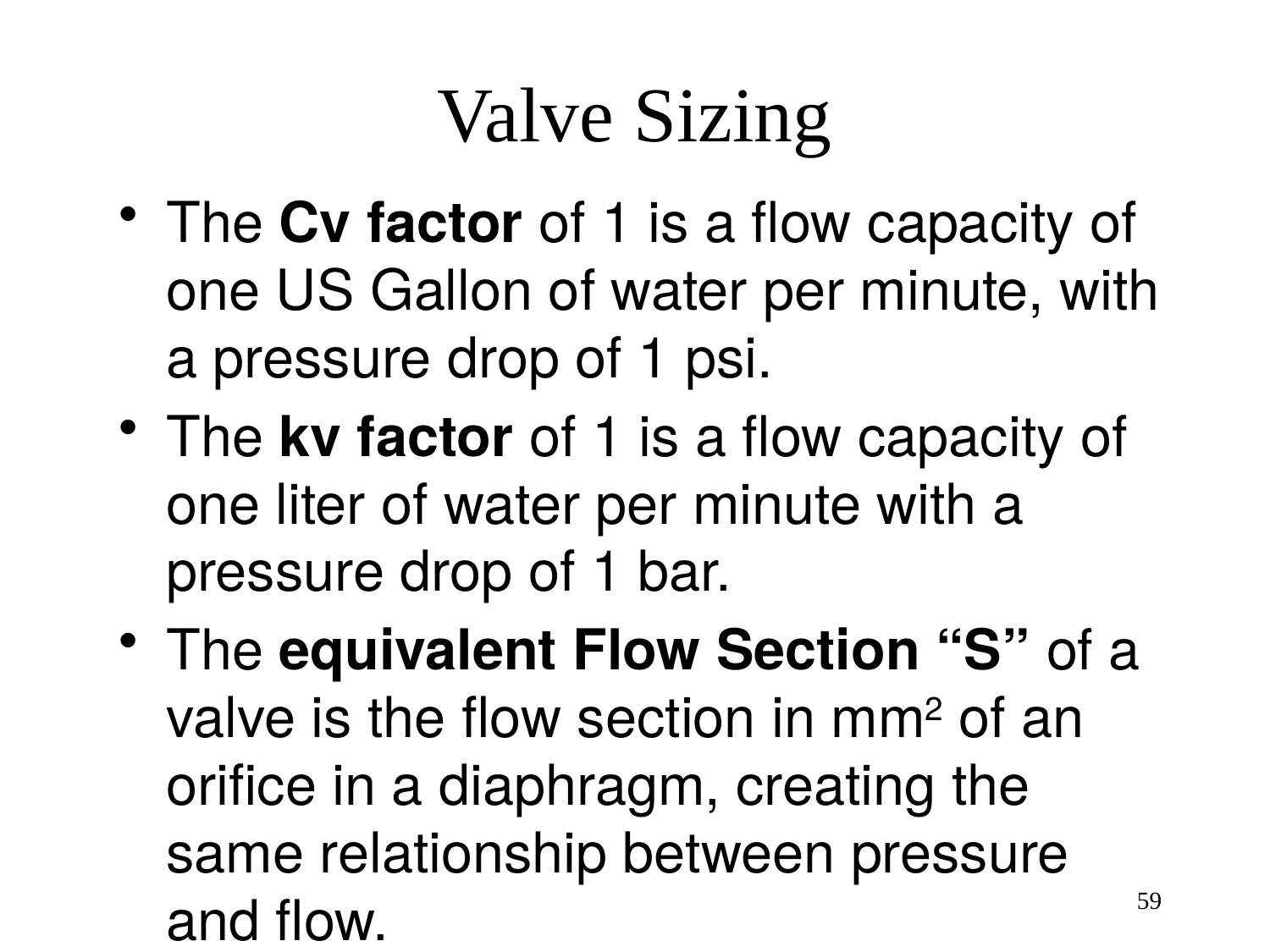

# Valve Sizing
The Cv factor of 1 is a flow capacity of one US Gallon of water per minute, with a pressure drop of 1 psi.
The kv factor of 1 is a flow capacity of one liter of water per minute with a pressure drop of 1 bar.
The equivalent Flow Section “S” of a valve is the flow section in mm2 of an orifice in a diaphragm, creating the same relationship between pressure and flow.

59